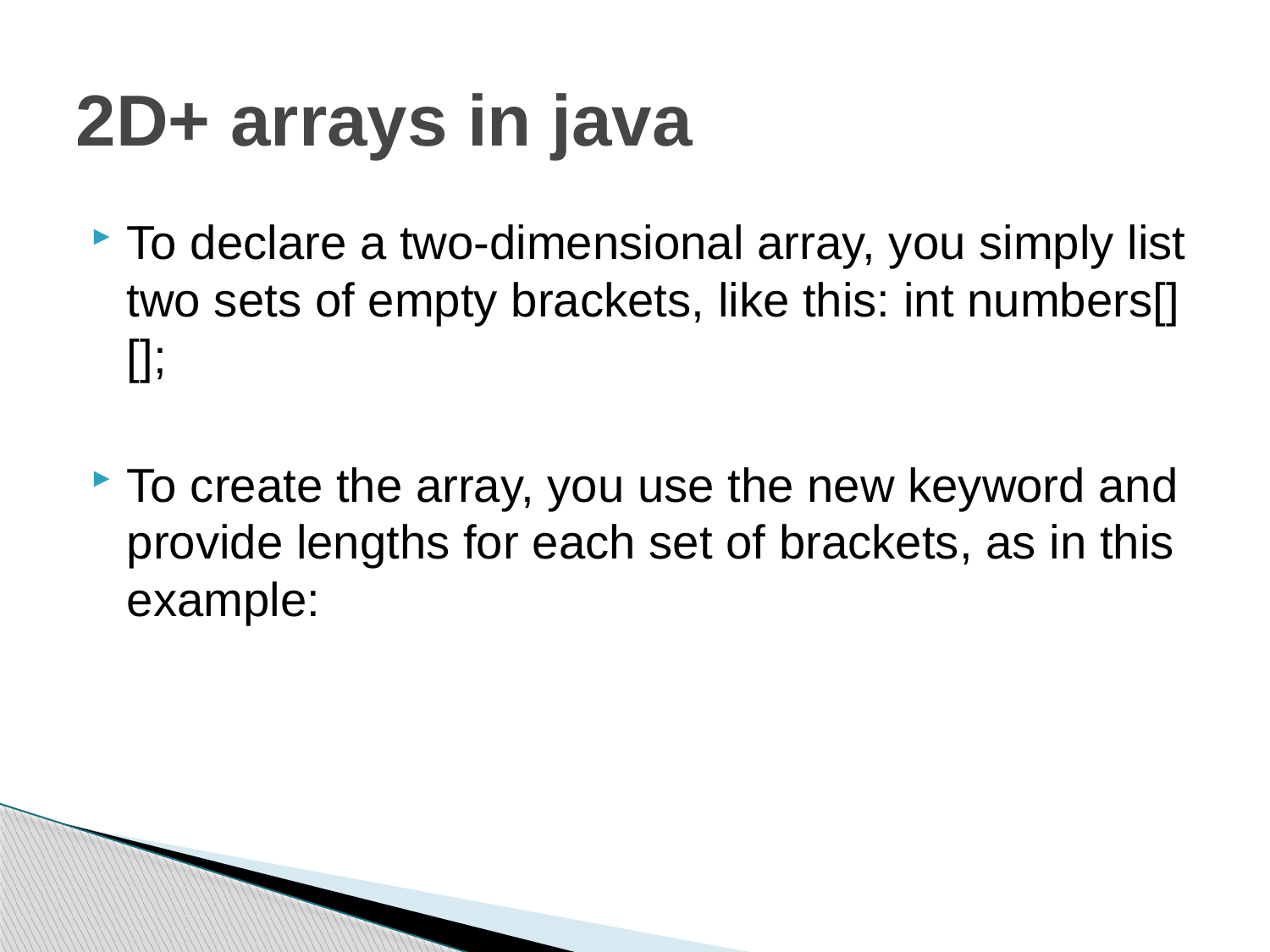

# 2D+ arrays in java
To declare a two-dimensional array, you simply list two sets of empty brackets, like this: int numbers[][];

To create the array, you use the new keyword and provide lengths for each set of brackets, as in this example: